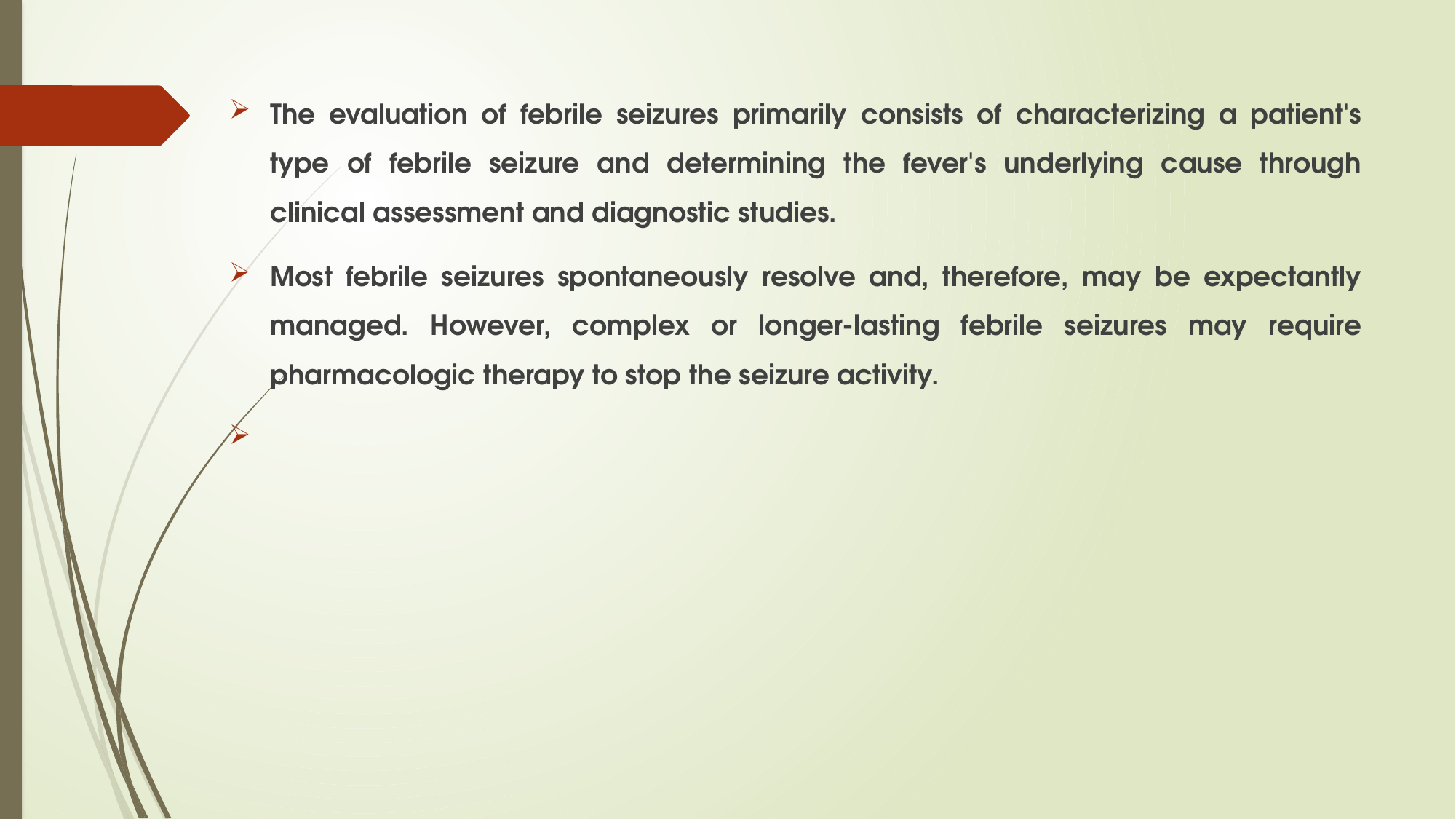

The evaluation of febrile seizures primarily consists of characterizing a patient's type of febrile seizure and determining the fever's underlying cause through clinical assessment and diagnostic studies.
Most febrile seizures spontaneously resolve and, therefore, may be expectantly managed. However, complex or longer-lasting febrile seizures may require pharmacologic therapy to stop the seizure activity.

#